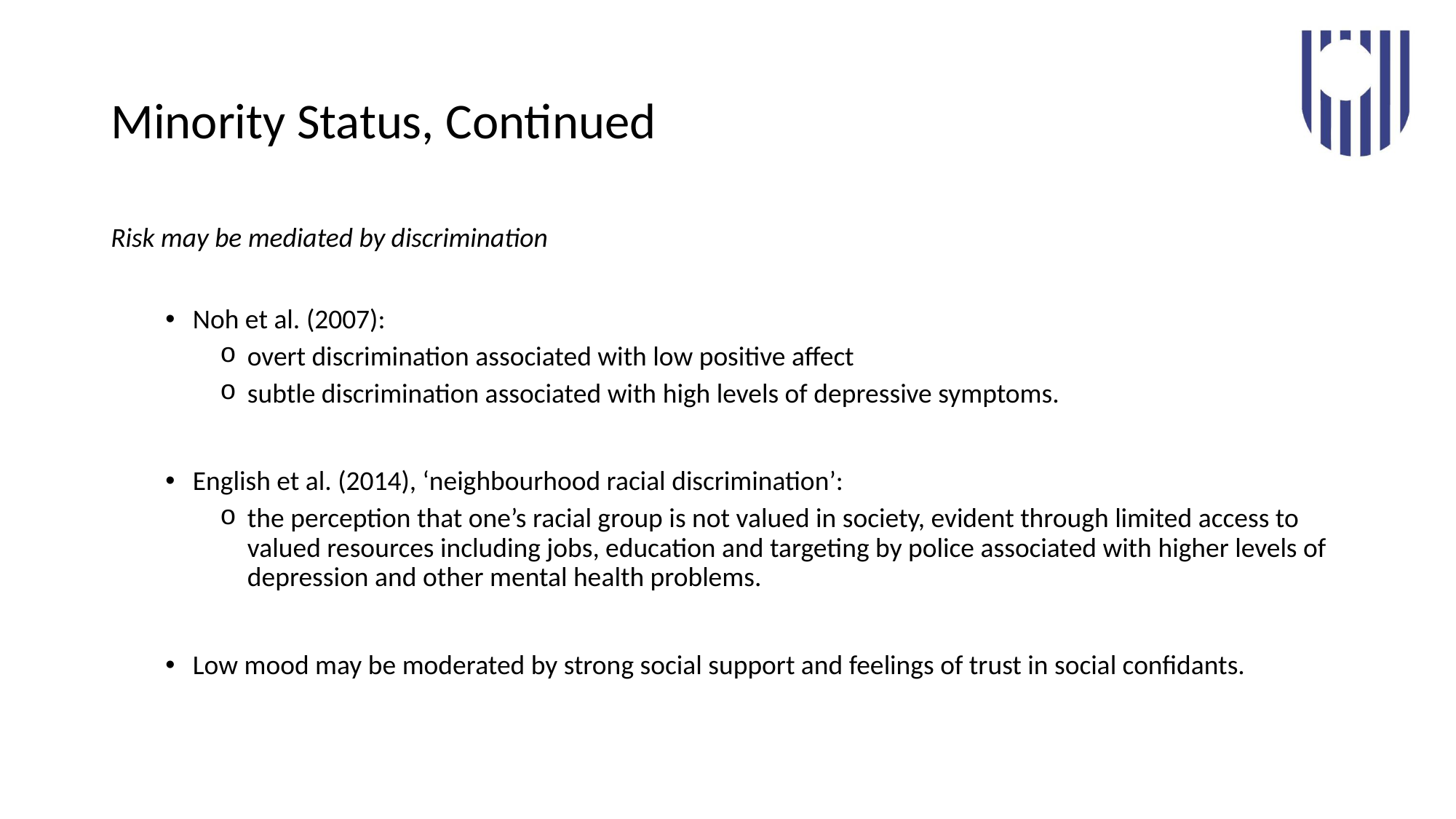

# Minority Status, Continued
Risk may be mediated by discrimination

Noh et al. (2007):
overt discrimination associated with low positive affect
subtle discrimination associated with high levels of depressive symptoms.

English et al. (2014), ‘neighbourhood racial discrimination’:
the perception that one’s racial group is not valued in society, evident through limited access to valued resources including jobs, education and targeting by police associated with higher levels of depression and other mental health problems.

Low mood may be moderated by strong social support and feelings of trust in social confidants.